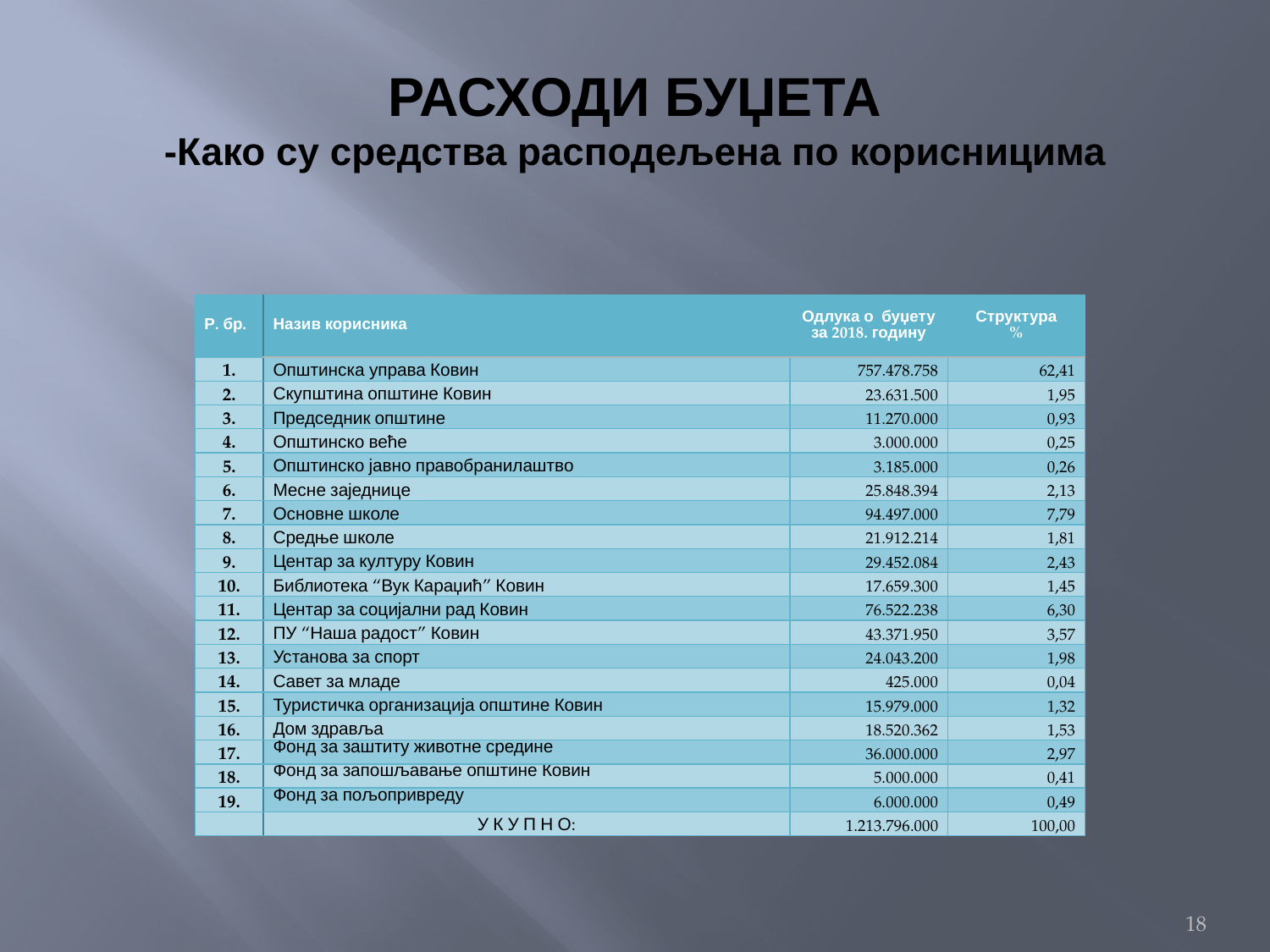

# РАСХОДИ БУЏЕТА -Како су средства расподељена по корисницима
| Р. бр. | Назив корисника | Одлука о буџету за 2018. годину | Структура % |
| --- | --- | --- | --- |
| 1. | Општинска управа Ковин | 757.478.758 | 62,41 |
| 2. | Скупштина општине Ковин | 23.631.500 | 1,95 |
| 3. | Председник општине | 11.270.000 | 0,93 |
| 4. | Општинско веће | 3.000.000 | 0,25 |
| 5. | Општинско јавно правобранилаштво | 3.185.000 | 0,26 |
| 6. | Месне заједнице | 25.848.394 | 2,13 |
| 7. | Основне школе | 94.497.000 | 7,79 |
| 8. | Средње школе | 21.912.214 | 1,81 |
| 9. | Центар за културу Ковин | 29.452.084 | 2,43 |
| 10. | Библиотека “Вук Караџић” Ковин | 17.659.300 | 1,45 |
| 11. | Центар за социјални рад Ковин | 76.522.238 | 6,30 |
| 12. | ПУ “Наша радост” Ковин | 43.371.950 | 3,57 |
| 13. | Установа за спорт | 24.043.200 | 1,98 |
| 14. | Савет за младе | 425.000 | 0,04 |
| 15. | Туристичка организација општине Ковин | 15.979.000 | 1,32 |
| 16. | Дом здравља | 18.520.362 | 1,53 |
| 17. | Фонд за заштиту животне средине | 36.000.000 | 2,97 |
| 18. | Фонд за запошљавање општине Ковин | 5.000.000 | 0,41 |
| 19. | Фонд за пољопривреду | 6.000.000 | 0,49 |
|  | У К У П Н О: | 1.213.796.000 | 100,00 |
18